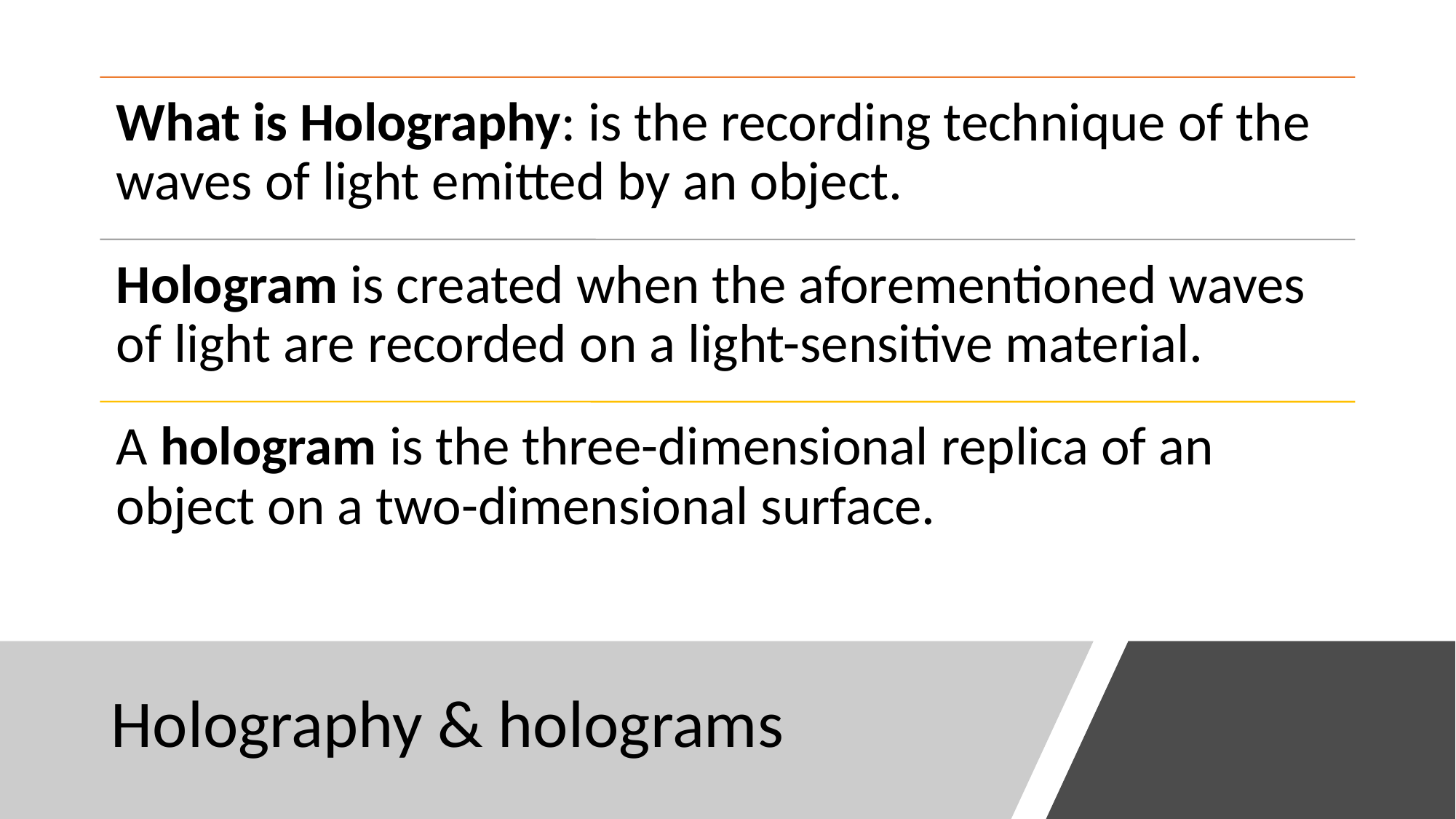

What is Holography: is the recording technique of the waves of light emitted by an object.
Hologram is created when the aforementioned waves of light are recorded on a light-sensitive material.
A hologram is the three-dimensional replica of an object on a two-dimensional surface.

# Holography & holograms